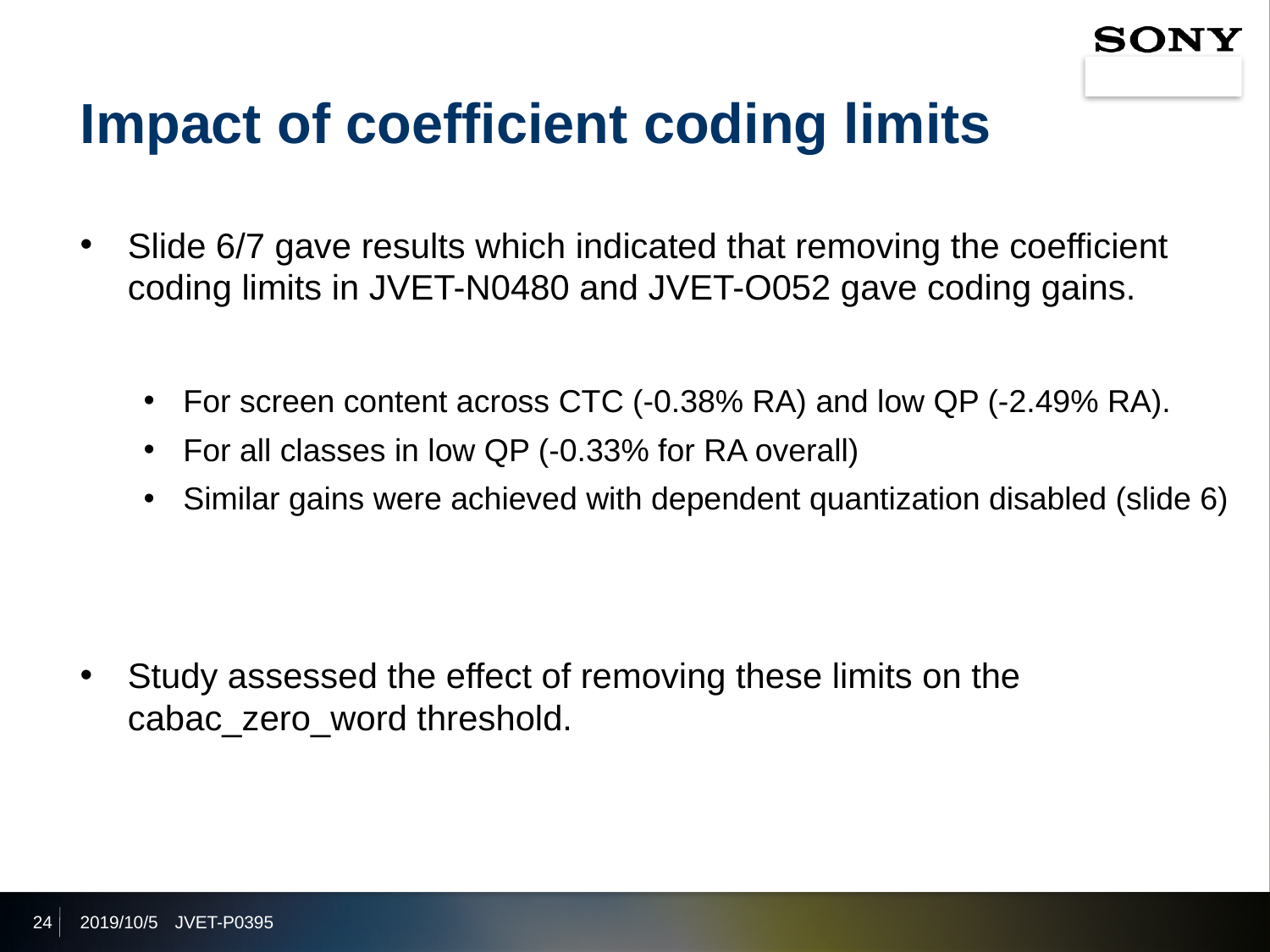

# Impact of coefficient coding limits

Slide 6/7 gave results which indicated that removing the coefficient coding limits in JVET-N0480 and JVET-O052 gave coding gains.

For screen content across CTC (-0.38% RA) and low QP (-2.49% RA).
For all classes in low QP (-0.33% for RA overall)
Similar gains were achieved with dependent quantization disabled (slide 6)

Study assessed the effect of removing these limits on the cabac_zero_word threshold.
24
2019/10/5
JVET-P0395